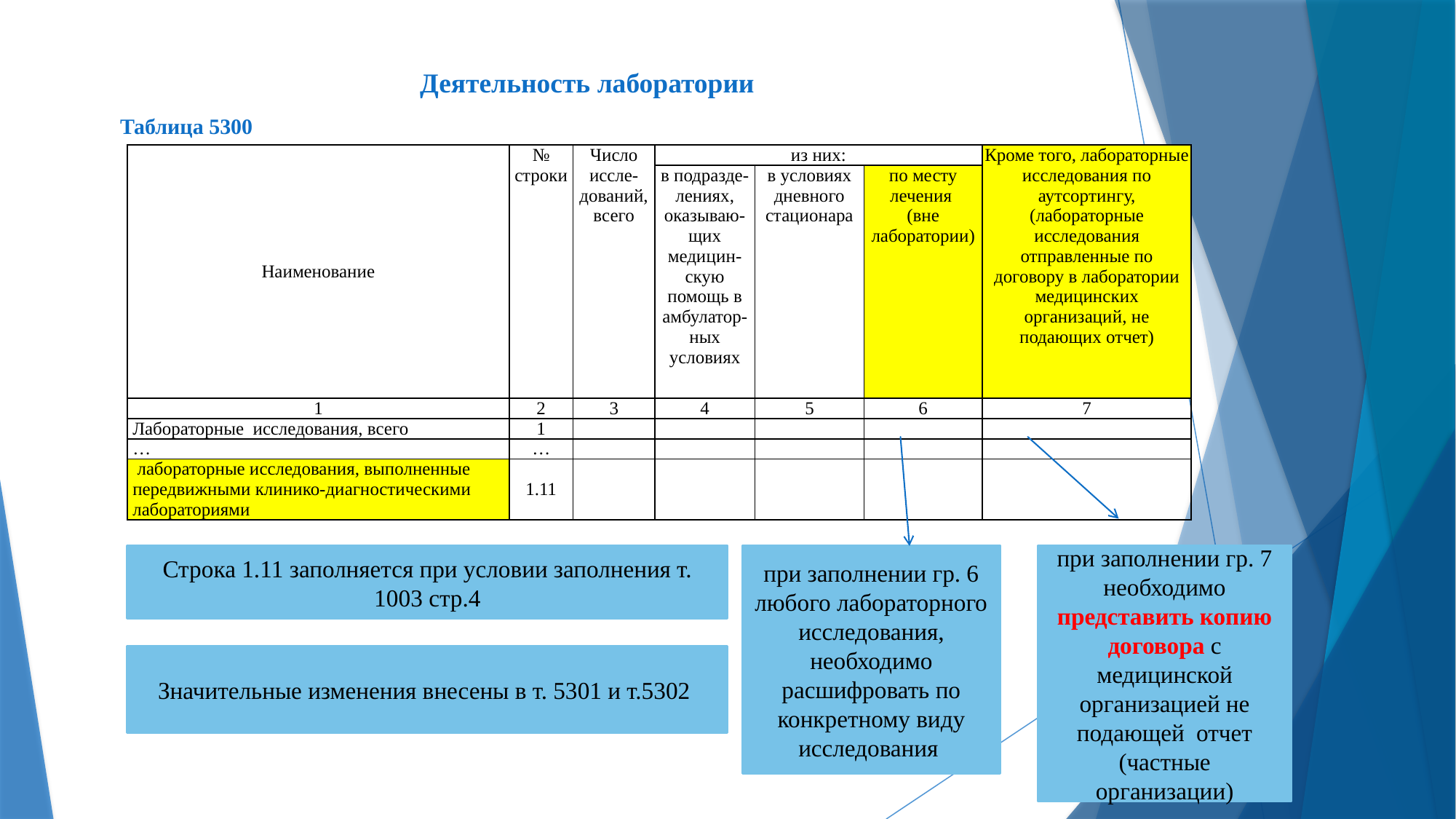

Деятельность лаборатории
Таблица 5300
| Наименование | № строки | Число иссле-дований, всего | из них: |  |  | Кроме того, лабораторные исследования по аутсортингу, (лабораторные исследования отправленные по договору в лаборатории медицинских организаций, не подающих отчет) |
| --- | --- | --- | --- | --- | --- | --- |
|  |  |  | в подразде-лениях, оказываю-щих медицин-скую помощь в амбулатор-ных условиях | в условиях дневного стационара | по месту лечения (вне лаборатории) |  |
| 1 | 2 | 3 | 4 | 5 | 6 | 7 |
| Лабораторные исследования, всего | 1 |  |  |  |  |  |
| … | … |  |  |  |  |  |
| лабораторные исследования, выполненные передвижными клинико-диагностическими лабораториями | 1.11 |  |  |  |  |  |
Строка 1.11 заполняется при условии заполнения т. 1003 стр.4
при заполнении гр. 6 любого лабораторного исследования, необходимо расшифровать по конкретному виду исследования
при заполнении гр. 7 необходимо представить копию договора с медицинской организацией не подающей  отчет (частные организации)
Значительные изменения внесены в т. 5301 и т.5302